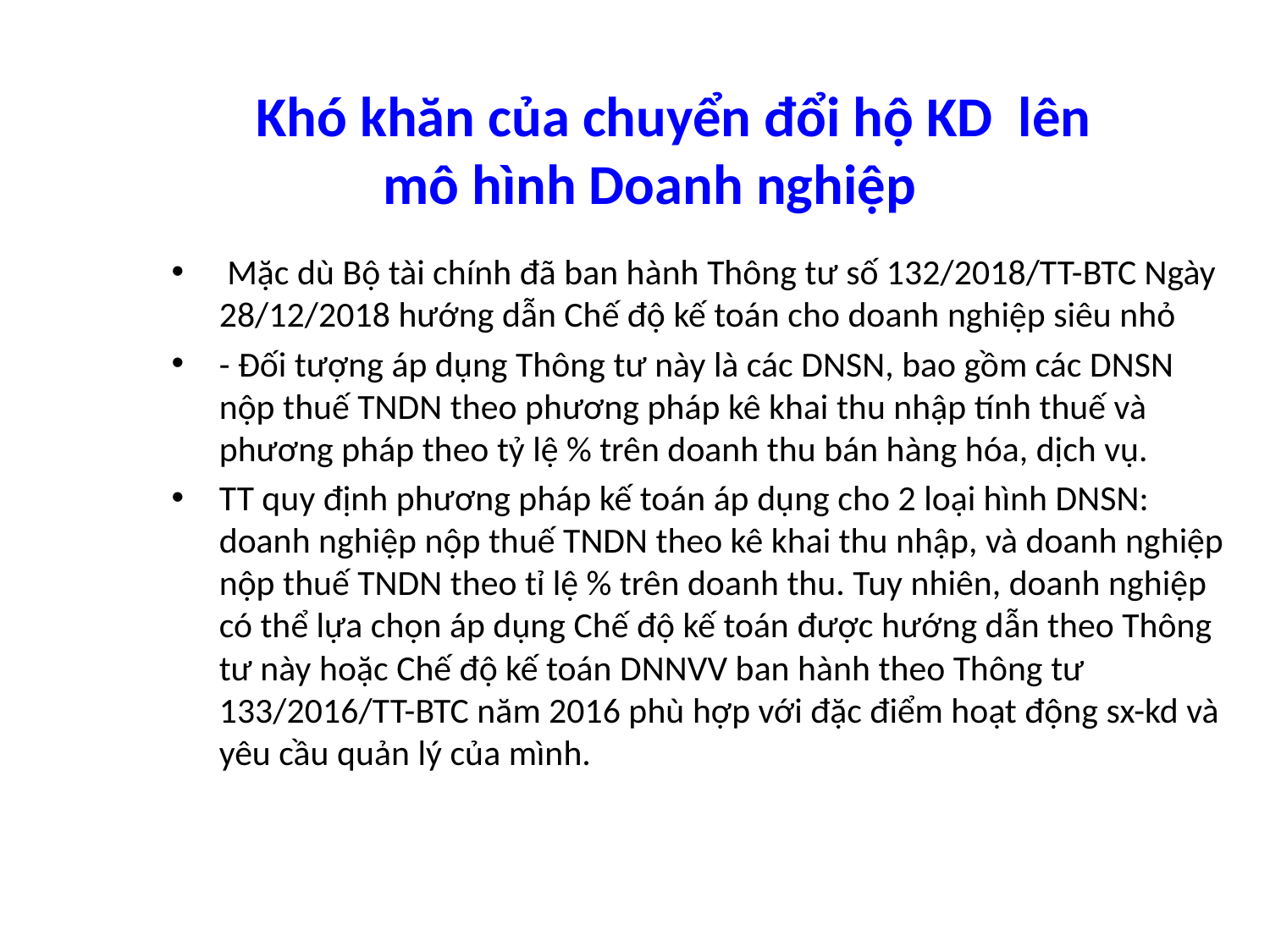

#
Khó khăn của chuyển đổi hộ KD  lên    	mô hình Doanh nghiệp
 Mặc dù Bộ tài chính đã ban hành Thông tư số 132/2018/TT-BTC Ngày 28/12/2018 hướng dẫn Chế độ kế toán cho doanh nghiệp siêu nhỏ
- Đối tượng áp dụng Thông tư này là các DNSN, bao gồm các DNSN nộp thuế TNDN theo phương pháp kê khai thu nhập tính thuế và phương pháp theo tỷ lệ % trên doanh thu bán hàng hóa, dịch vụ.
TT quy định phương pháp kế toán áp dụng cho 2 loại hình DNSN: doanh nghiệp nộp thuế TNDN theo kê khai thu nhập, và doanh nghiệp nộp thuế TNDN theo tỉ lệ % trên doanh thu. Tuy nhiên, doanh nghiệp có thể lựa chọn áp dụng Chế độ kế toán được hướng dẫn theo Thông tư này hoặc Chế độ kế toán DNNVV ban hành theo Thông tư 133/2016/TT-BTC năm 2016 phù hợp với đặc điểm hoạt động sx-kd và yêu cầu quản lý của mình.